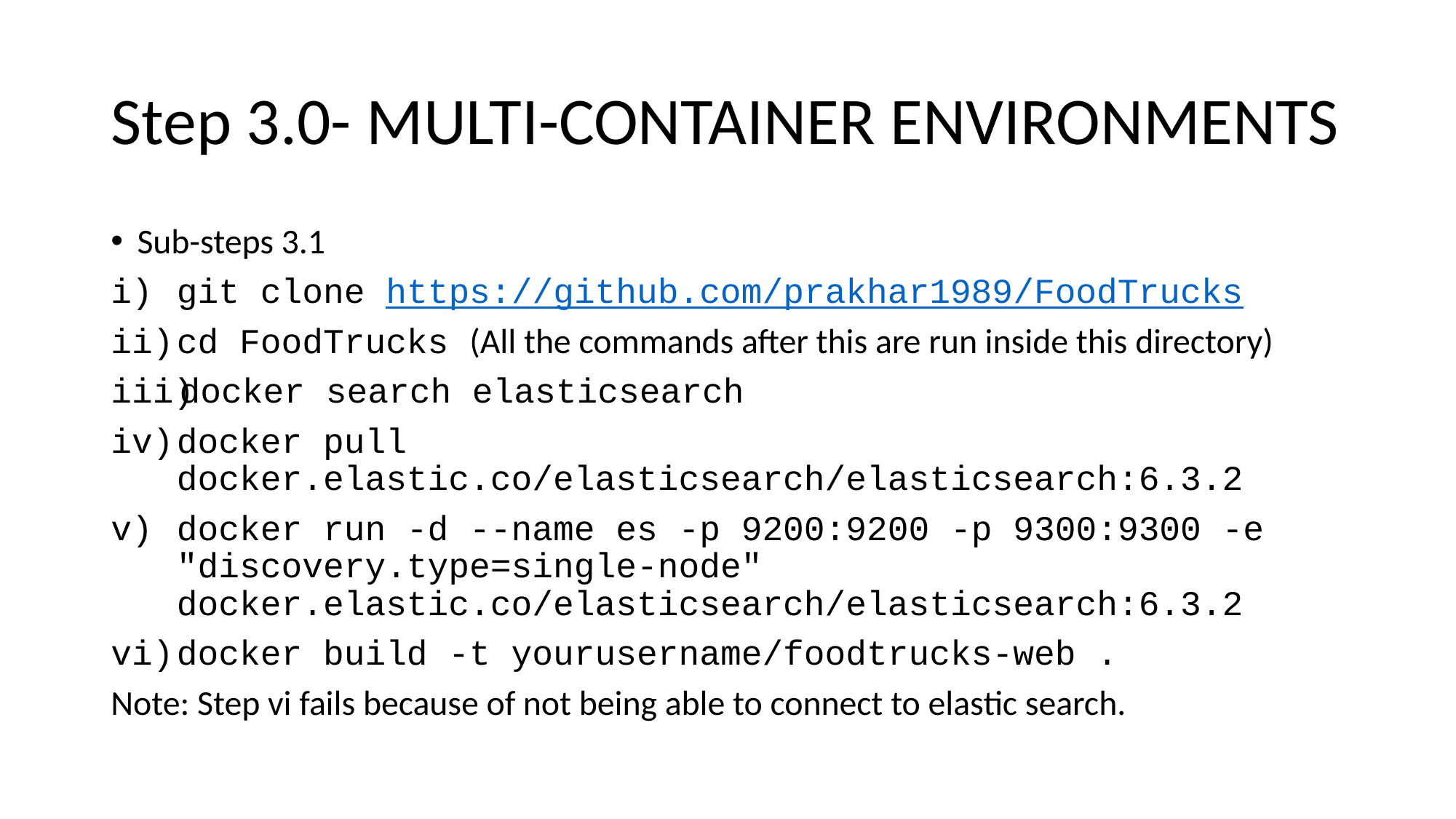

# Step 3.0- MULTI-CONTAINER ENVIRONMENTS
Sub-steps 3.1
git clone https://github.com/prakhar1989/FoodTrucks
cd FoodTrucks (All the commands after this are run inside this directory)
docker search elasticsearch
docker pull docker.elastic.co/elasticsearch/elasticsearch:6.3.2
docker run -d --name es -p 9200:9200 -p 9300:9300 -e "discovery.type=single-node" docker.elastic.co/elasticsearch/elasticsearch:6.3.2
docker build -t yourusername/foodtrucks-web .
Note: Step vi fails because of not being able to connect to elastic search.